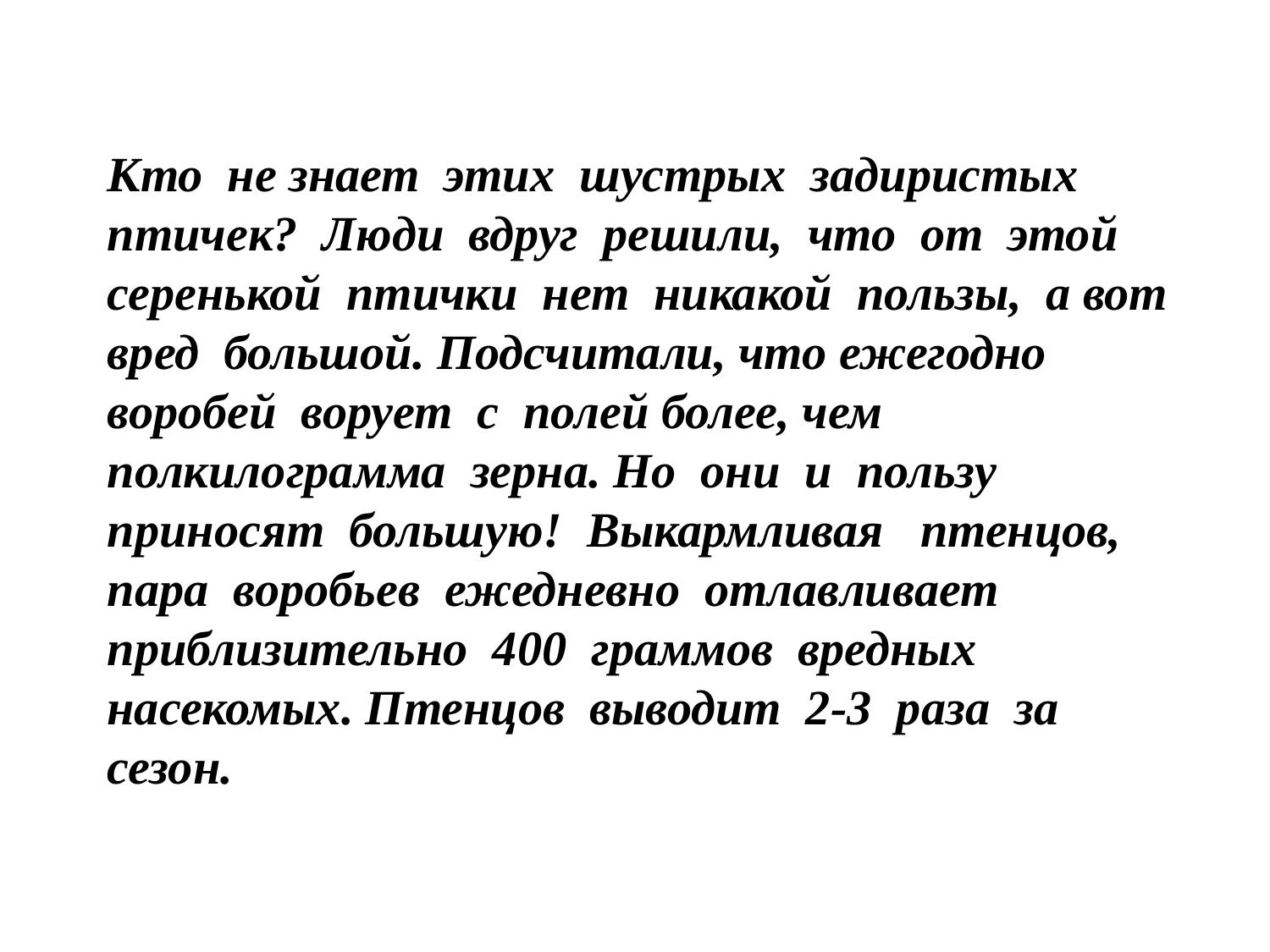

Кто  не знает  этих  шустрых  задиристых  птичек?  Люди  вдруг  решили,  что  от  этой серенькой  птички  нет  никакой  пользы,  а вот вред  большой. Подсчитали, что ежегодно воробей  ворует  с  полей более, чем  полкилограмма  зерна. Но  они  и  пользу  приносят  большую!  Выкармливая   птенцов,  пара  воробьев  ежедневно  отлавливает  приблизительно  400  граммов  вредных  насекомых. Птенцов  выводит  2-3  раза  за   сезон.